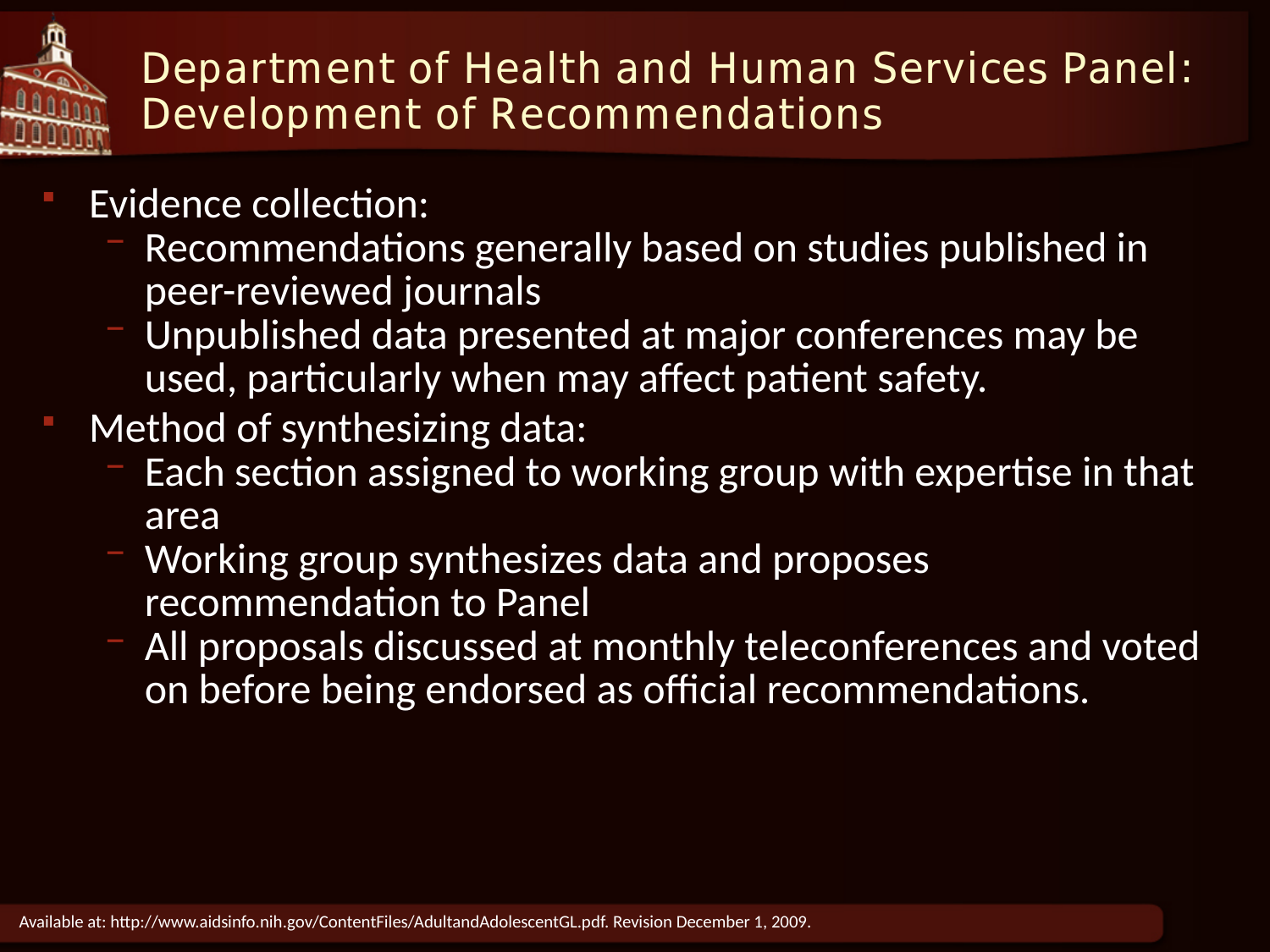

# Department of Health and Human Services Panel: Development of Recommendations
Evidence collection:
Recommendations generally based on studies published in peer-reviewed journals
Unpublished data presented at major conferences may be used, particularly when may affect patient safety.
Method of synthesizing data:
Each section assigned to working group with expertise in that area
Working group synthesizes data and proposes recommendation to Panel
All proposals discussed at monthly teleconferences and voted on before being endorsed as official recommendations.

Available at: http://www.aidsinfo.nih.gov/ContentFiles/AdultandAdolescentGL.pdf. Revision December 1, 2009.